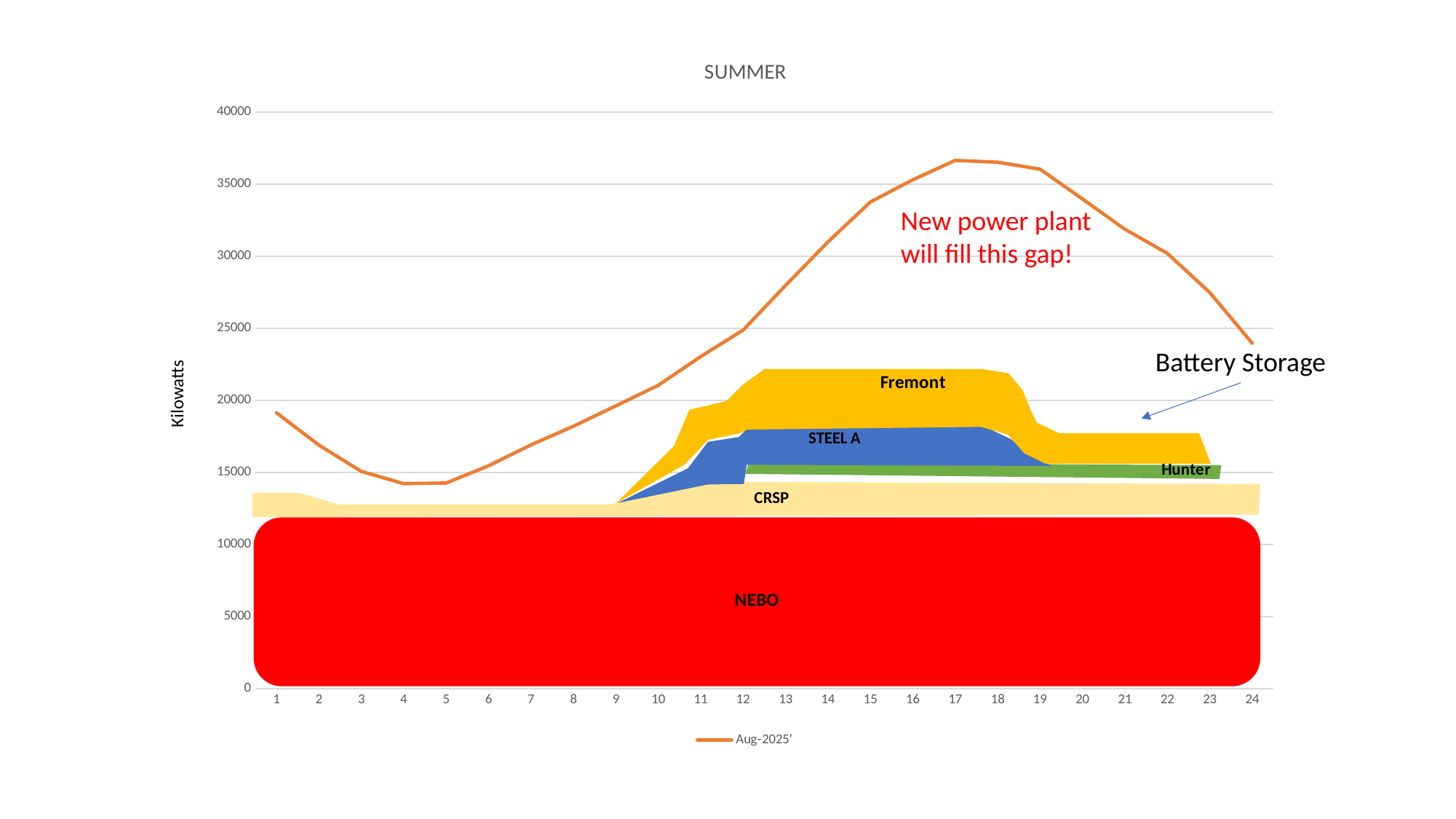

### Chart: SUMMER

| Category | Aug-2025' |
|---|---|
New power plant
will fill this gap!
Battery Storage
Kilowatts